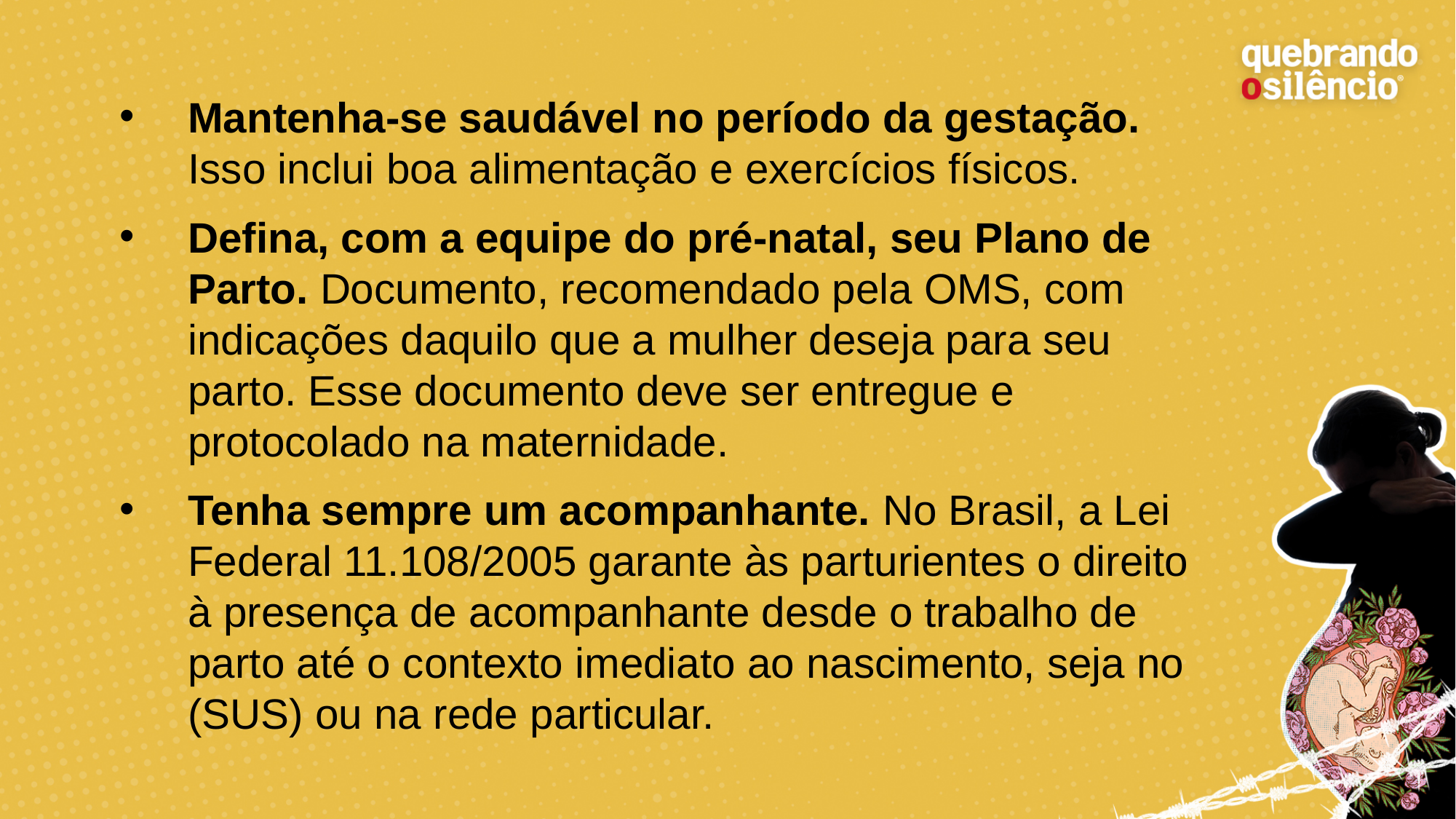

Mantenha-se saudável no período da gestação. Isso inclui boa alimentação e exercícios físicos.
Defina, com a equipe do pré-natal, seu Plano de Parto. Documento, recomendado pela OMS, com indicações daquilo que a mulher deseja para seu parto. Esse documento deve ser entregue e protocolado na maternidade.
Tenha sempre um acompanhante. No Brasil, a Lei Federal 11.108/2005 garante às parturientes o direito à presença de acompanhante desde o trabalho de parto até o contexto imediato ao nascimento, seja no (SUS) ou na rede particular.